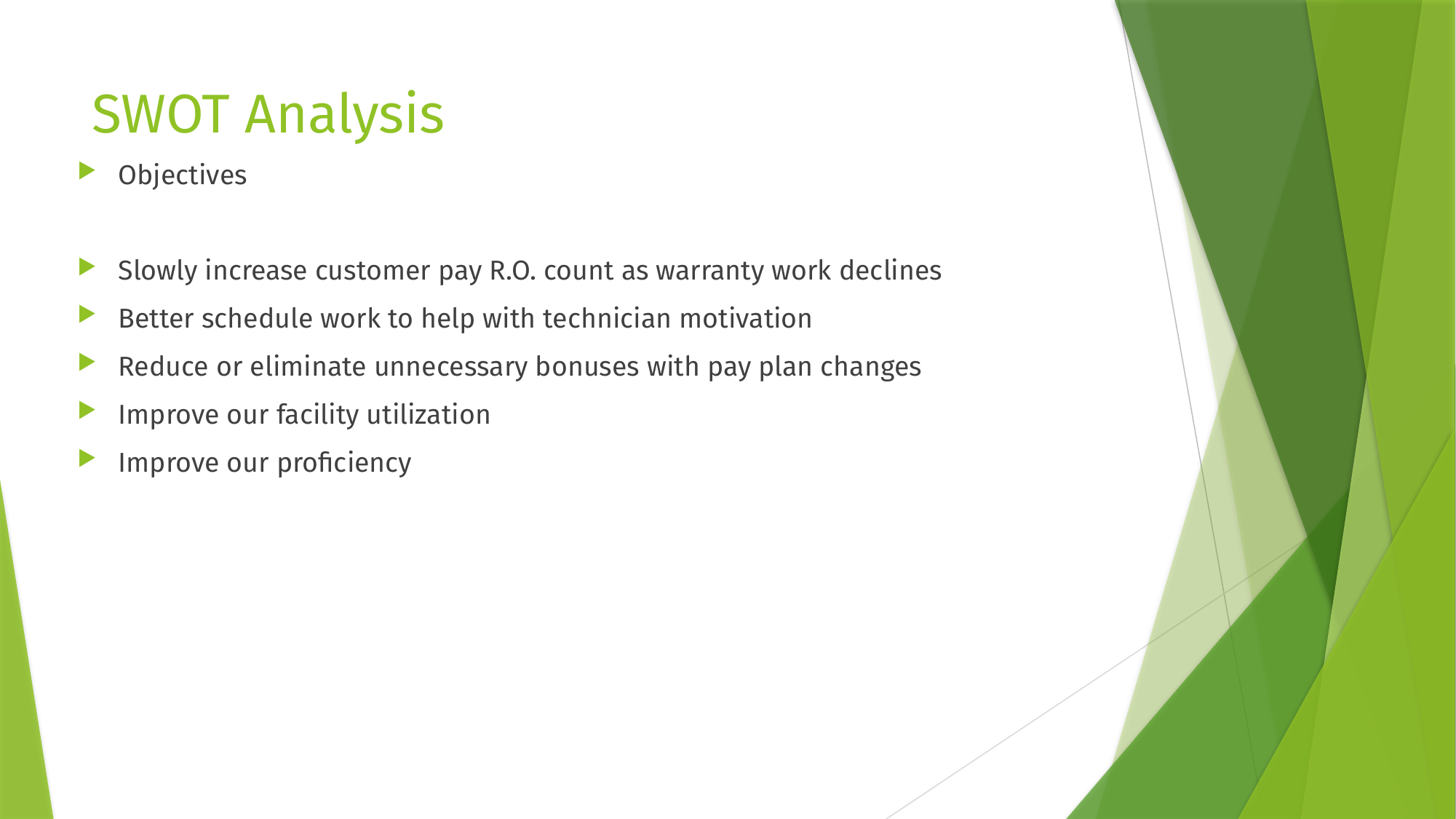

# SWOT Analysis
Objectives

Slowly increase customer pay R.O. count as warranty work declines
Better schedule work to help with technician motivation
Reduce or eliminate unnecessary bonuses with pay plan changes
Improve our facility utilization
Improve our proficiency